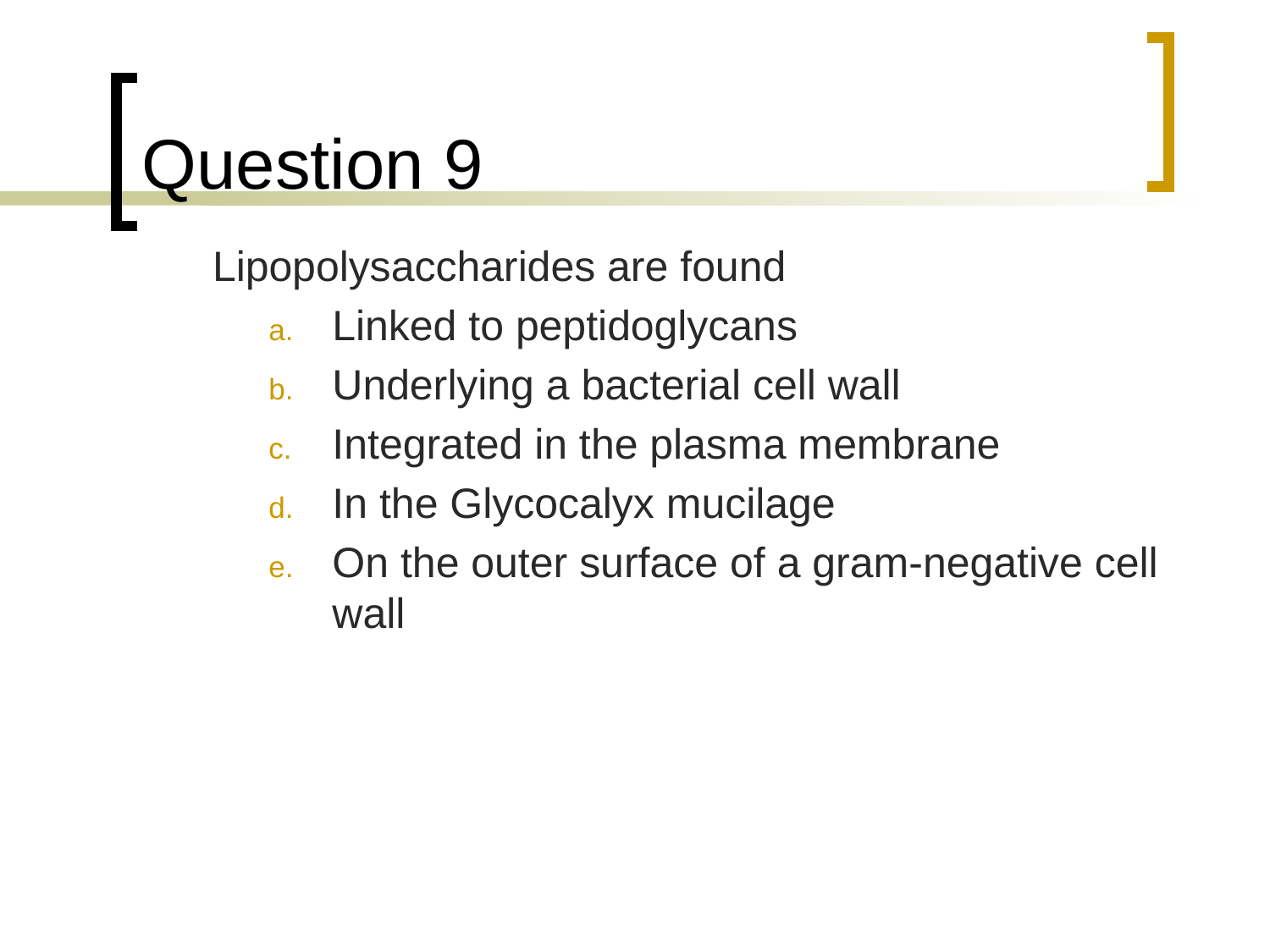

# Question 9
	Lipopolysaccharides are found
Linked to peptidoglycans
Underlying a bacterial cell wall
Integrated in the plasma membrane
In the Glycocalyx mucilage
On the outer surface of a gram-negative cell wall